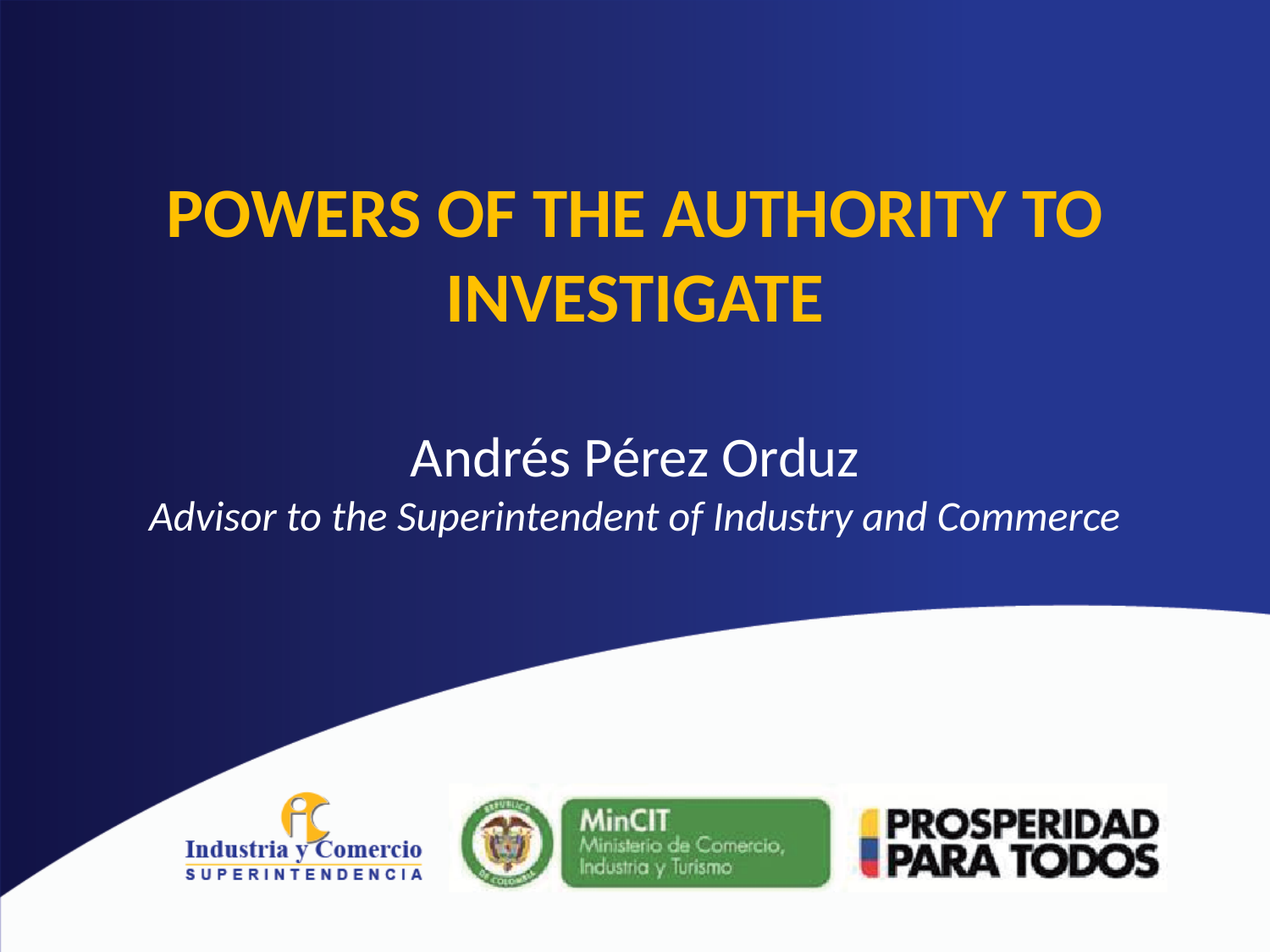

# POWERS OF THE AUTHORITY TO INVESTIGATE Andrés Pérez Orduz Advisor to the Superintendent of Industry and Commerce